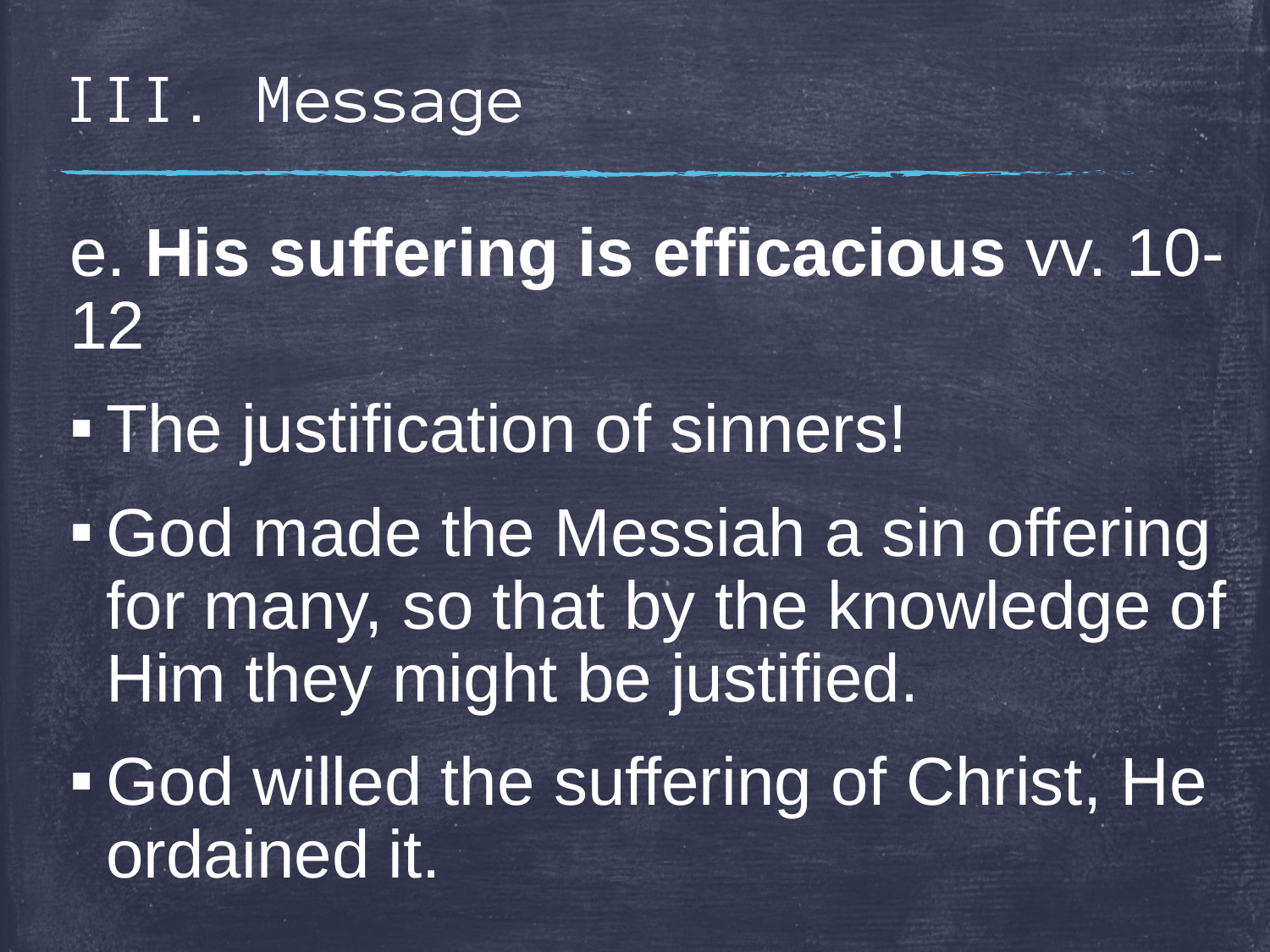

# III. Message
e. His suffering is efficacious vv. 10-12
The justification of sinners!
God made the Messiah a sin offering for many, so that by the knowledge of Him they might be justified.
God willed the suffering of Christ, He ordained it.